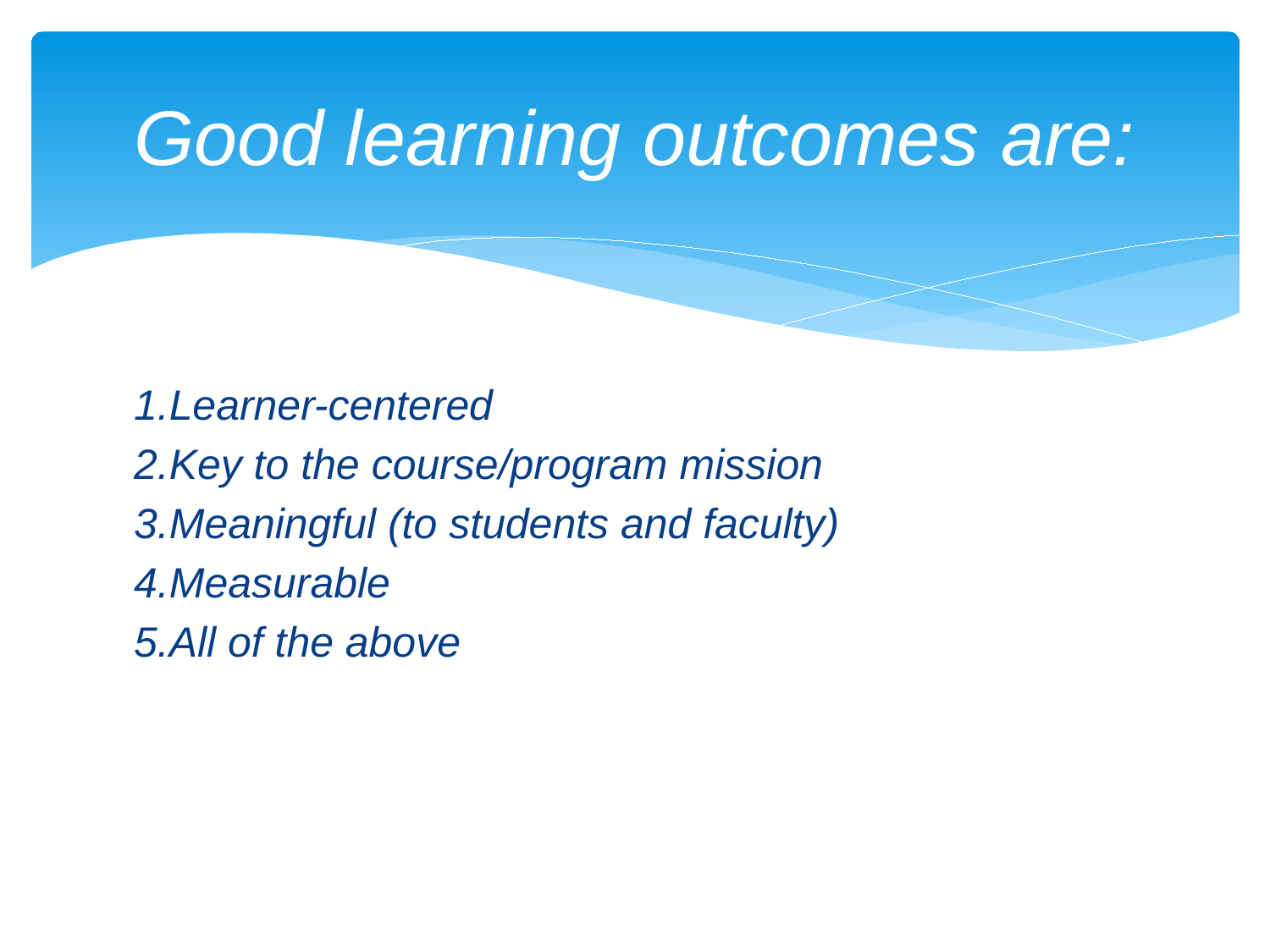

# Good learning outcomes are:
1.Learner-centered
2.Key to the course/program mission
3.Meaningful (to students and faculty)
4.Measurable
5.All of the above